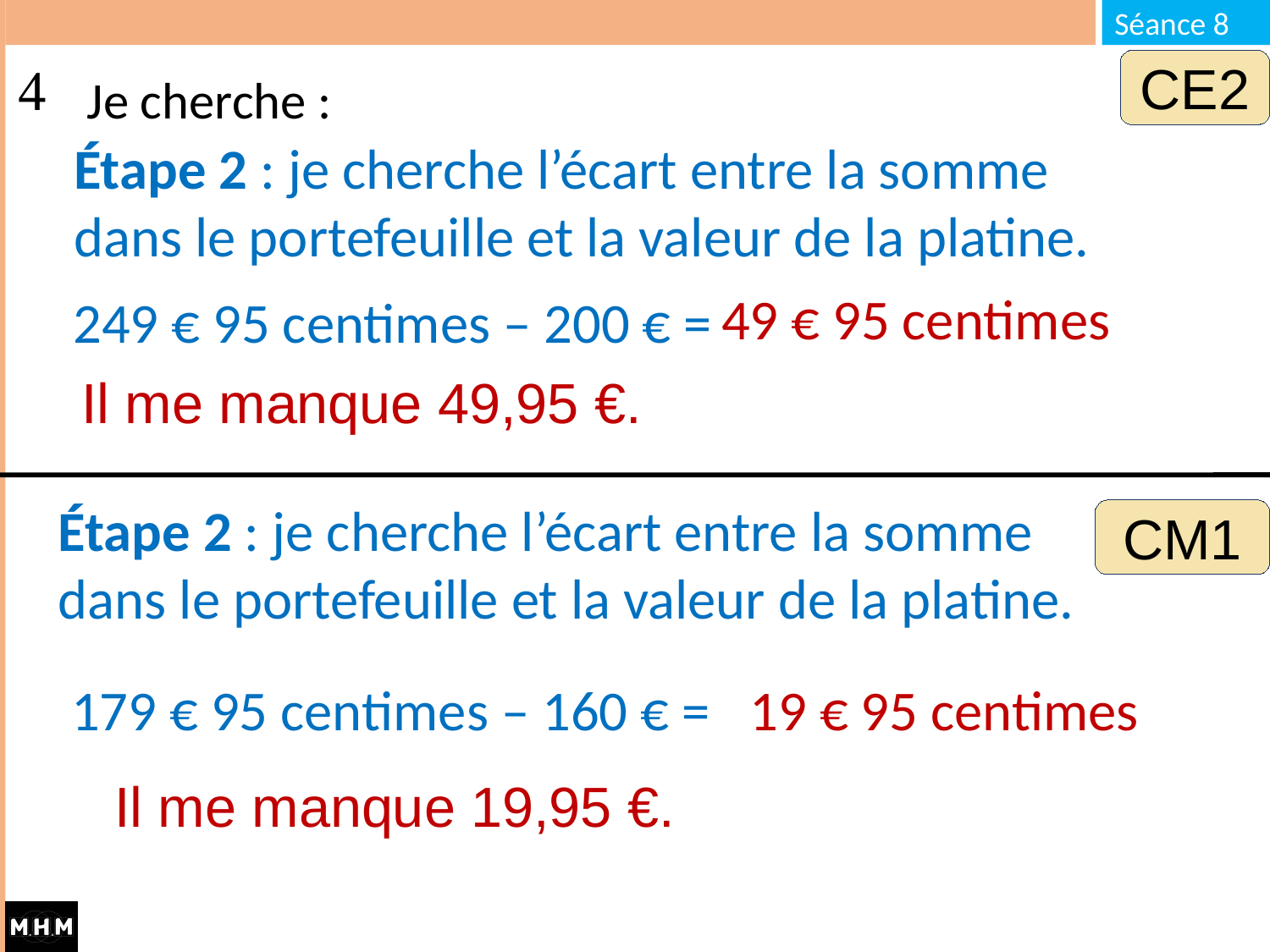

# Je cherche :
CE2
Étape 2 : je cherche l’écart entre la somme dans le portefeuille et la valeur de la platine.
49 € 95 centimes
249 € 95 centimes – 200 € =
Il me manque 49,95 €.

Étape 2 : je cherche l’écart entre la somme dans le portefeuille et la valeur de la platine.
CM1
179 € 95 centimes – 160 € =
19 € 95 centimes
Il me manque 19,95 €.